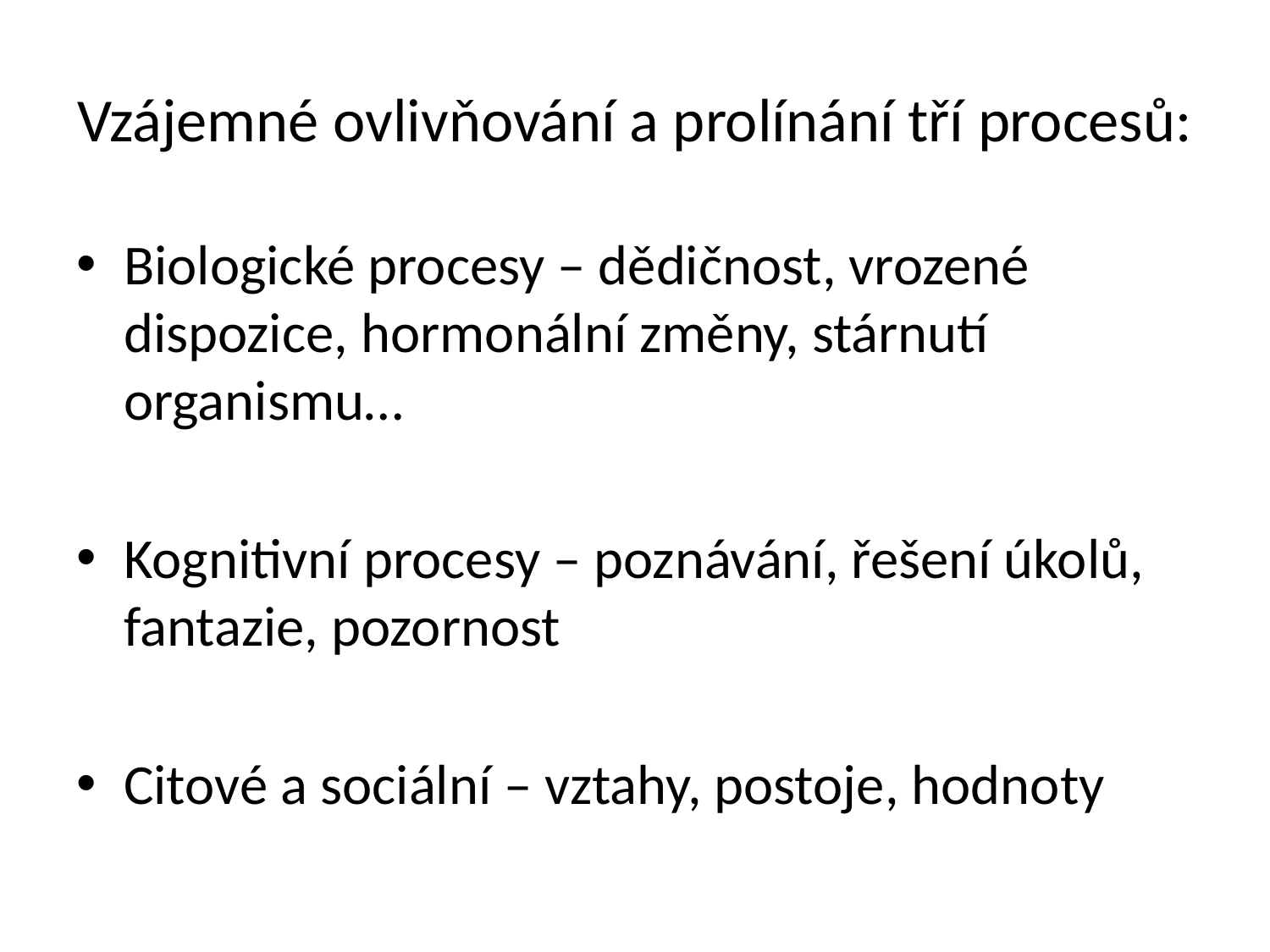

# Vzájemné ovlivňování a prolínání tří procesů:
Biologické procesy – dědičnost, vrozené dispozice, hormonální změny, stárnutí organismu…

Kognitivní procesy – poznávání, řešení úkolů, fantazie, pozornost

Citové a sociální – vztahy, postoje, hodnoty